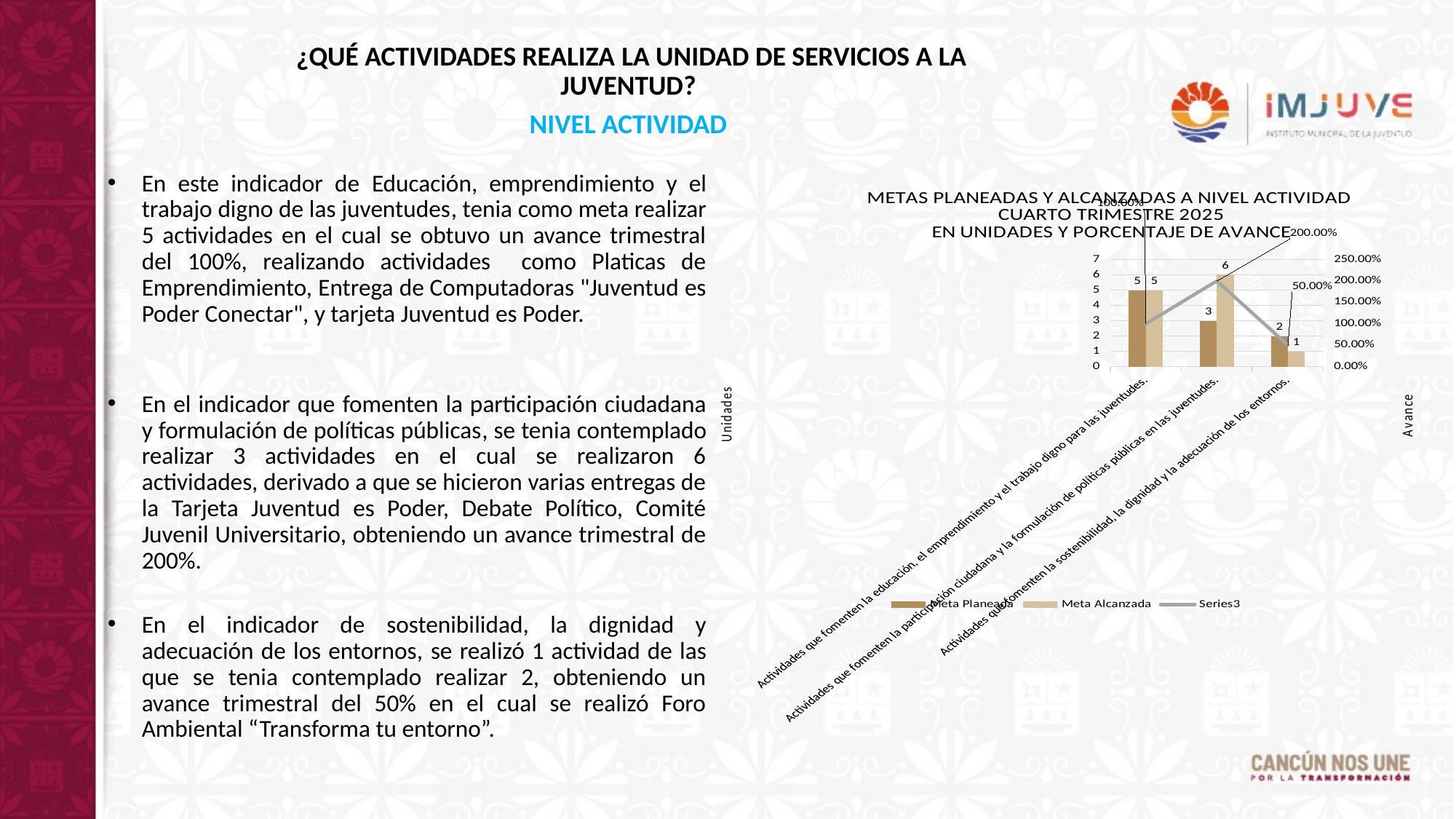

¿QUÉ ACTIVIDADES REALIZA LA UNIDAD DE SERVICIOS A LA JUVENTUD?
NIVEL ACTIVIDAD
En este indicador de Educación, emprendimiento y el trabajo digno de las juventudes, tenia como meta realizar 5 actividades en el cual se obtuvo un avance trimestral del 100%, realizando actividades  como Platicas de Emprendimiento, Entrega de Computadoras "Juventud es Poder Conectar", y tarjeta Juventud es Poder.

### Chart: METAS PLANEADAS Y ALCANZADAS A NIVEL ACTIVIDAD
CUARTO TRIMESTRE 2025
EN UNIDADES Y PORCENTAJE DE AVANCE

| Category | Meta Planeada | Meta Alcanzada |  |
|---|---|---|---|
| Actividades que fomenten la educación, el emprendimiento y el trabajo digno para las juventudes. | 5.0 | 5.0 | 1.0 |
|  Actividades que fomenten la participación ciudadana y la formulación de políticas públicas en las juventudes. | 3.0 | 6.0 | 2.0 |
| Actividades que fomenten la sostenibilidad, la dignidad y la adecuación de los entornos. | 2.0 | 1.0 | 0.5 |
En el indicador que fomenten la participación ciudadana y formulación de políticas públicas, se tenia contemplado realizar 3 actividades en el cual se realizaron 6 actividades, derivado a que se hicieron varias entregas de la Tarjeta Juventud es Poder, Debate Político, Comité Juvenil Universitario, obteniendo un avance trimestral de 200%.
En el indicador de sostenibilidad, la dignidad y adecuación de los entornos, se realizó 1 actividad de las que se tenia contemplado realizar 2, obteniendo un avance trimestral del 50% en el cual se realizó Foro Ambiental “Transforma tu entorno”.